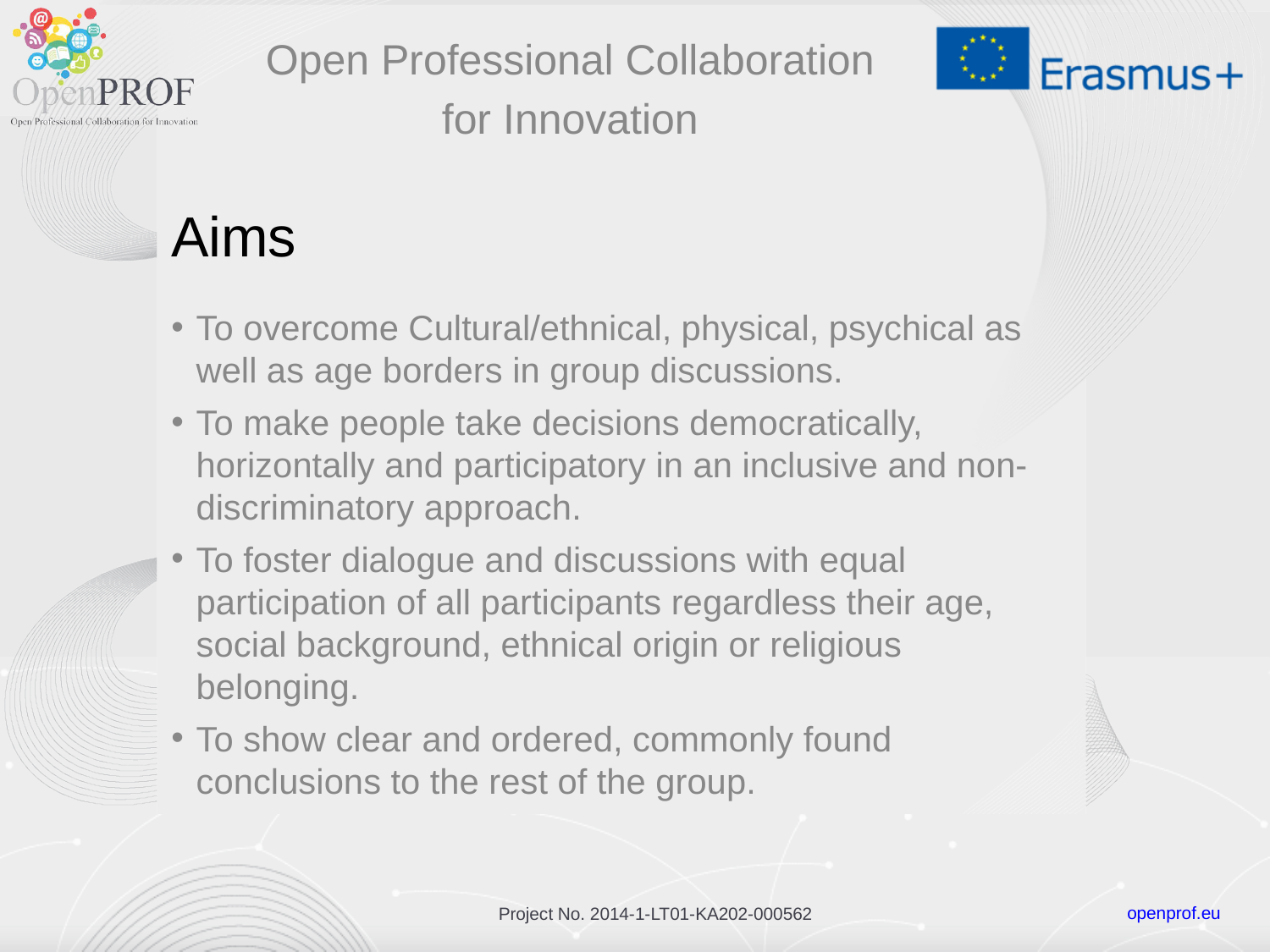

Open Professional Collaboration
for Innovation
# Aims
To overcome Cultural/ethnical, physical, psychical as well as age borders in group discussions.
To make people take decisions democratically, horizontally and participatory in an inclusive and non-discriminatory approach.
To foster dialogue and discussions with equal participation of all participants regardless their age, social background, ethnical origin or religious belonging.
To show clear and ordered, commonly found conclusions to the rest of the group.